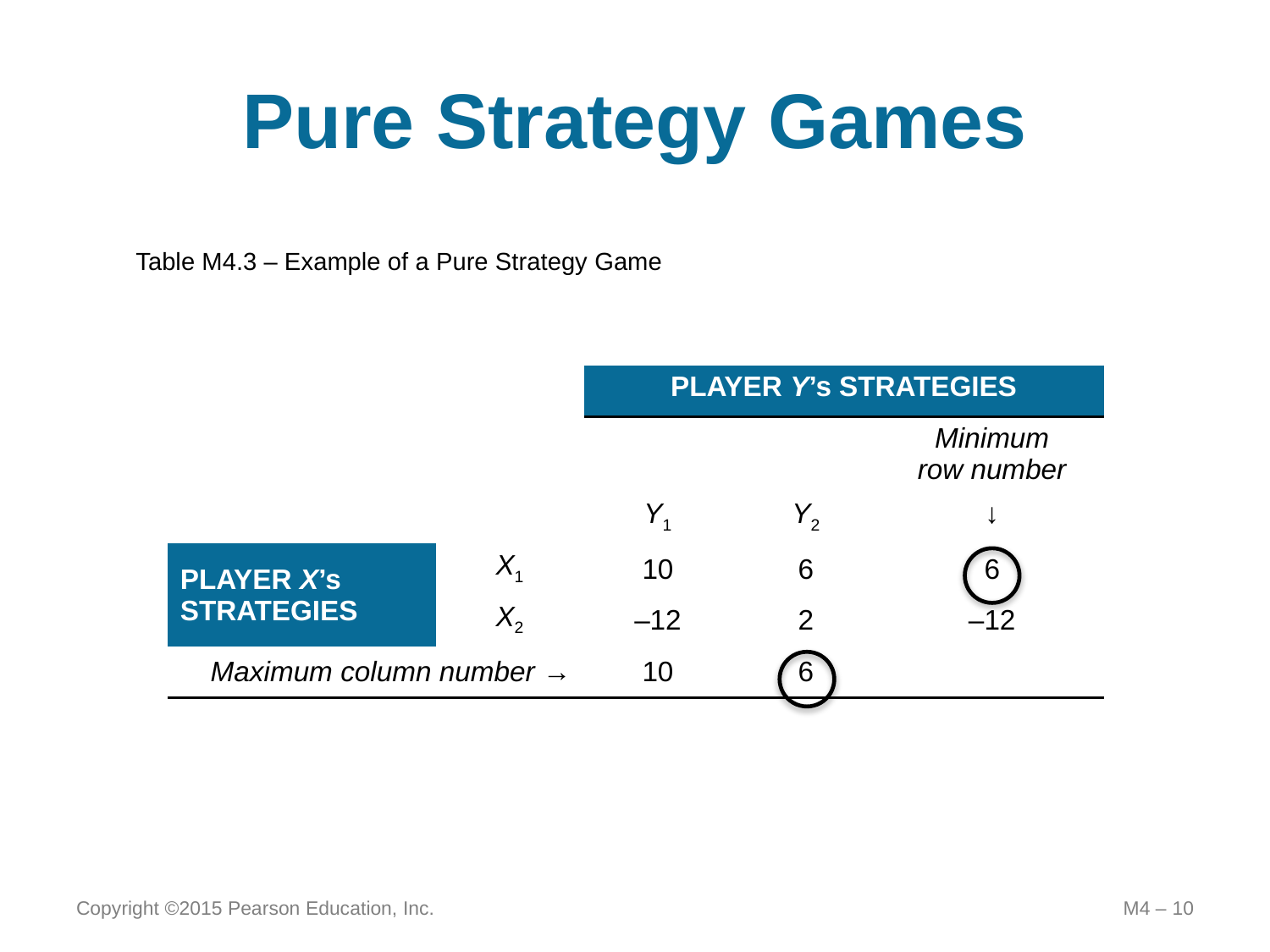

# Pure Strategy Games
Table M4.3 – Example of a Pure Strategy Game
|  |  | PLAYER Y’s STRATEGIES |  |  |
| --- | --- | --- | --- | --- |
|  |  |  |  | Minimum row number |
|  |  | Y1 | Y2 | ↓ |
| PLAYER X’s STRATEGIES | X1 | 10 | 6 | 6 |
|  | X2 | –12 | 2 | –12 |
| Maximum column number → |  | 10 | 6 |  |

Copyright ©2015 Pearson Education, Inc.
M4 – 10